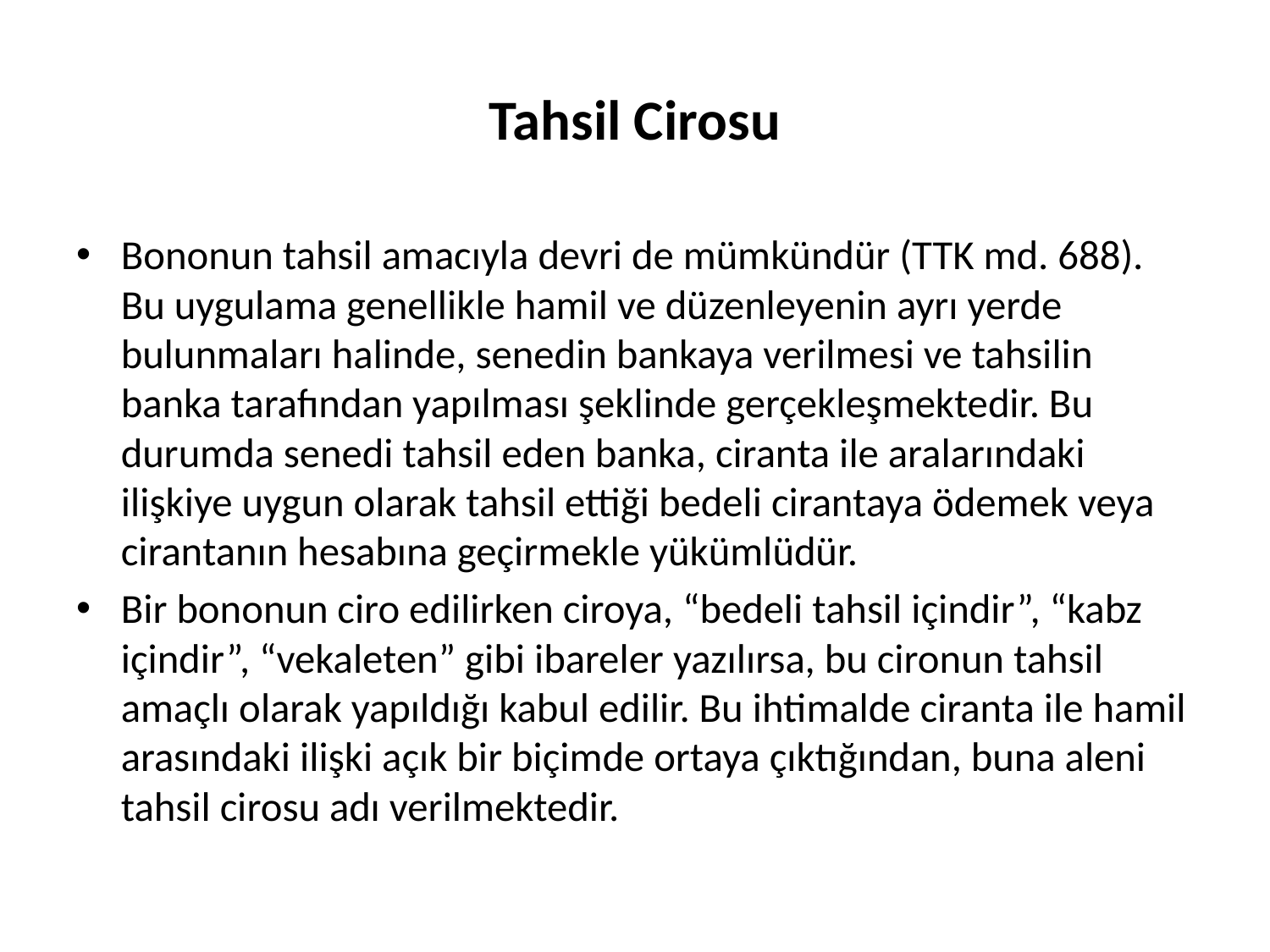

# Tahsil Cirosu
Bononun tahsil amacıyla devri de mümkündür (TTK md. 688). Bu uygulama genellikle hamil ve düzenleyenin ayrı yerde bulunmaları halinde, senedin bankaya verilmesi ve tahsilin banka tarafından yapılması şeklinde gerçekleşmektedir. Bu durumda senedi tahsil eden banka, ciranta ile aralarındaki ilişkiye uygun olarak tahsil ettiği bedeli cirantaya ödemek veya cirantanın hesabına geçirmekle yükümlüdür.
Bir bononun ciro edilirken ciroya, “bedeli tahsil içindir”, “kabz içindir”, “vekaleten” gibi ibareler yazılırsa, bu cironun tahsil amaçlı olarak yapıldığı kabul edilir. Bu ihtimalde ciranta ile hamil arasındaki ilişki açık bir biçimde ortaya çıktığından, buna aleni tahsil cirosu adı verilmektedir.